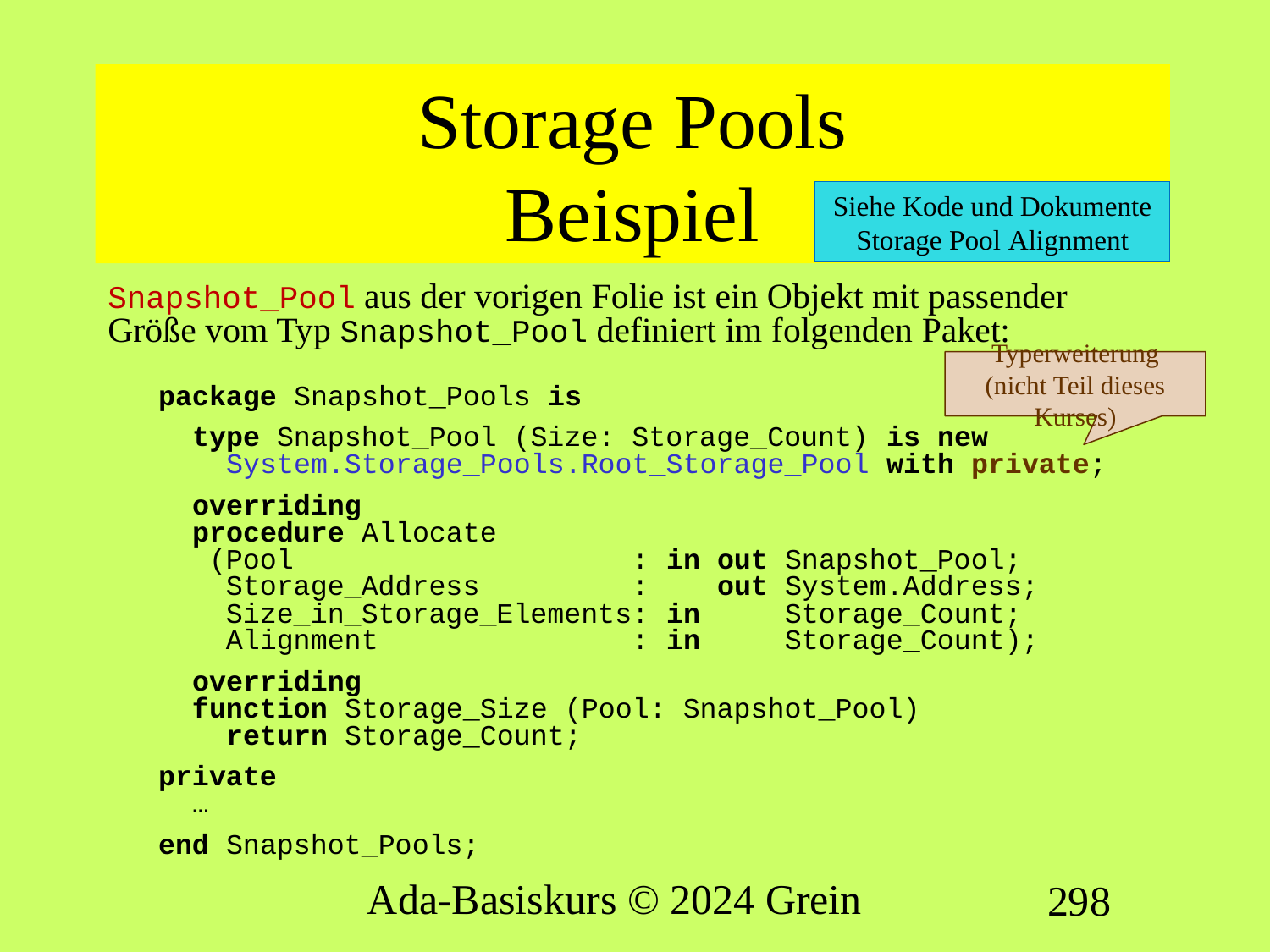

# Storage Pools Beispiel
Siehe Kode und Dokumente Storage Pool Alignment
Snapshot_Pool aus der vorigen Folie ist ein Objekt mit passender Größe vom Typ Snapshot_Pool definiert im folgenden Paket:

package Snapshot_Pools is
  type Snapshot_Pool (Size: Storage_Count) is new
    System.Storage_Pools.Root_Storage_Pool with private;
  overriding
  procedure Allocate
   (Pool                    : in out Snapshot_Pool;
    Storage_Address         :    out System.Address;
    Size_in_Storage_Elements: in     Storage_Count;
    Alignment               : in     Storage_Count);
  overriding
  function Storage_Size (Pool: Snapshot_Pool)
    return Storage_Count;
private
  …
end Snapshot_Pools;
Typerweiterung (nicht Teil dieses Kurses)
Ada-Basiskurs © 2024 Grein
298